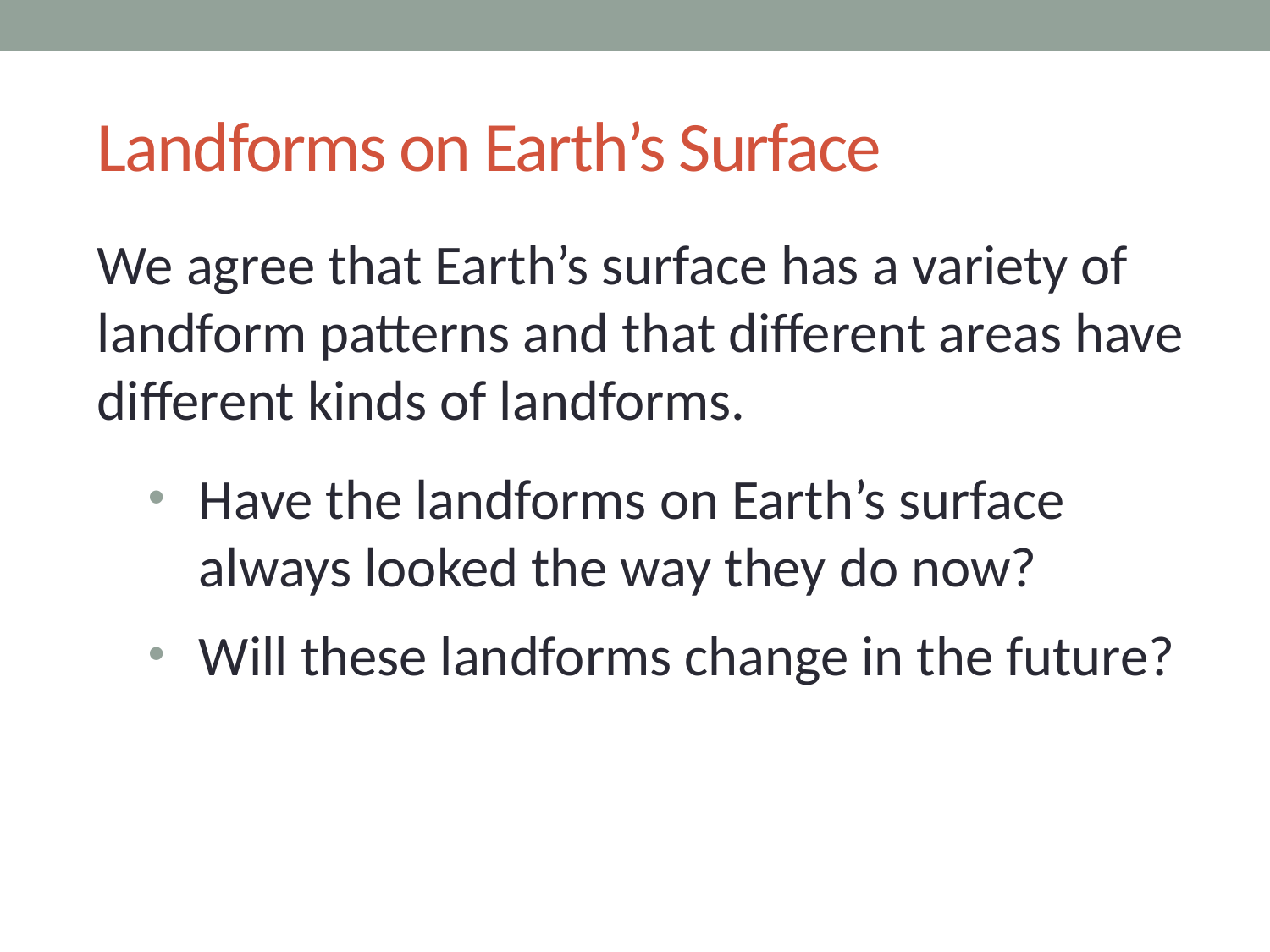

# Landforms on Earth’s Surface
We agree that Earth’s surface has a variety of landform patterns and that different areas have different kinds of landforms.
Have the landforms on Earth’s surface always looked the way they do now?
Will these landforms change in the future?